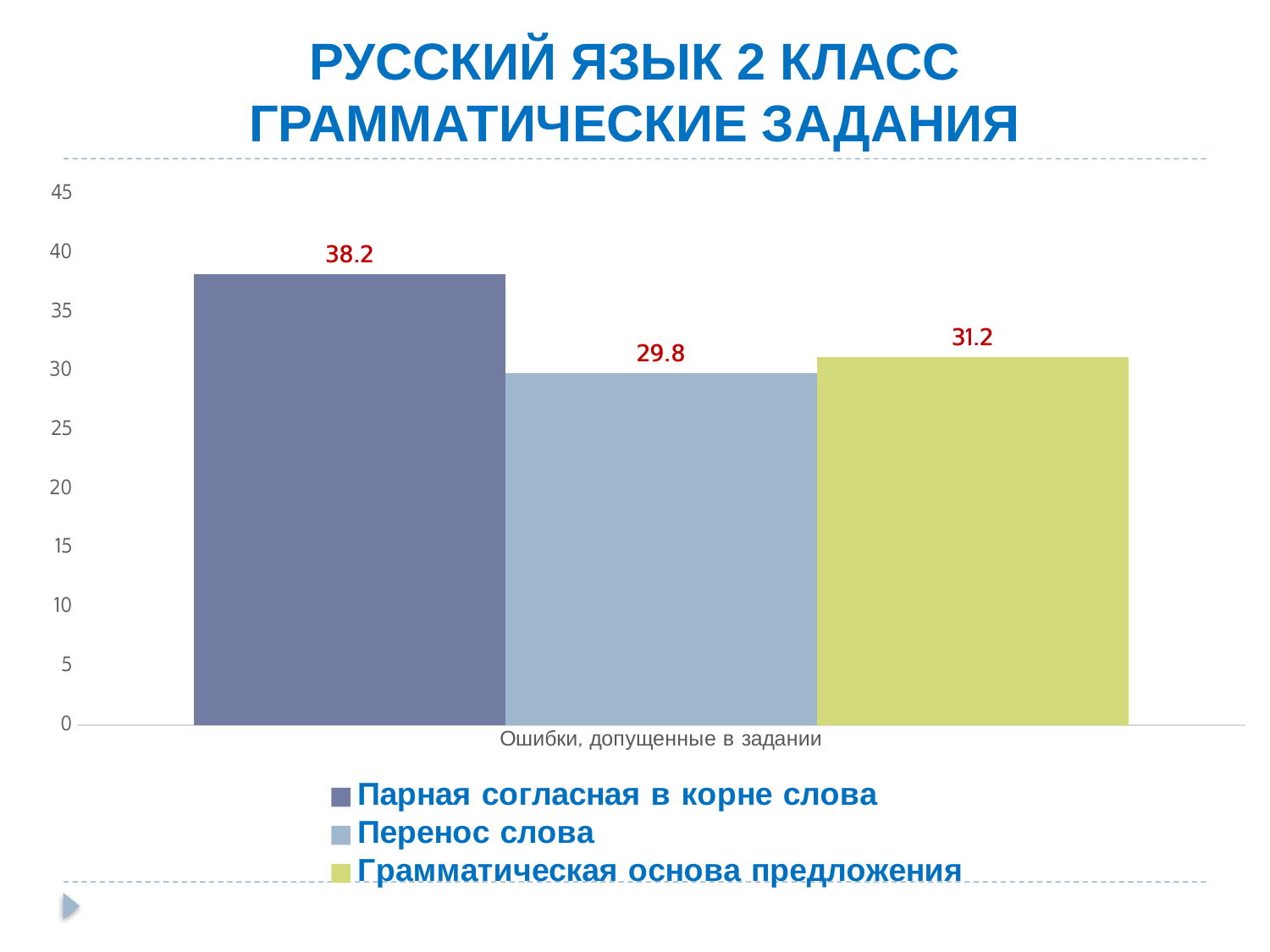

# РУССКИЙ ЯЗЫК 2 КЛАСС ГРАММАТИЧЕСКИЕ ЗАДАНИЯ

### Chart

| Category | Парная согласная в корне слова | Перенос слова | Грамматическая основа предложения |
|---|---|---|---|
| Ошибки, допущенные в задании | 38.2 | 29.8 | 31.2 |